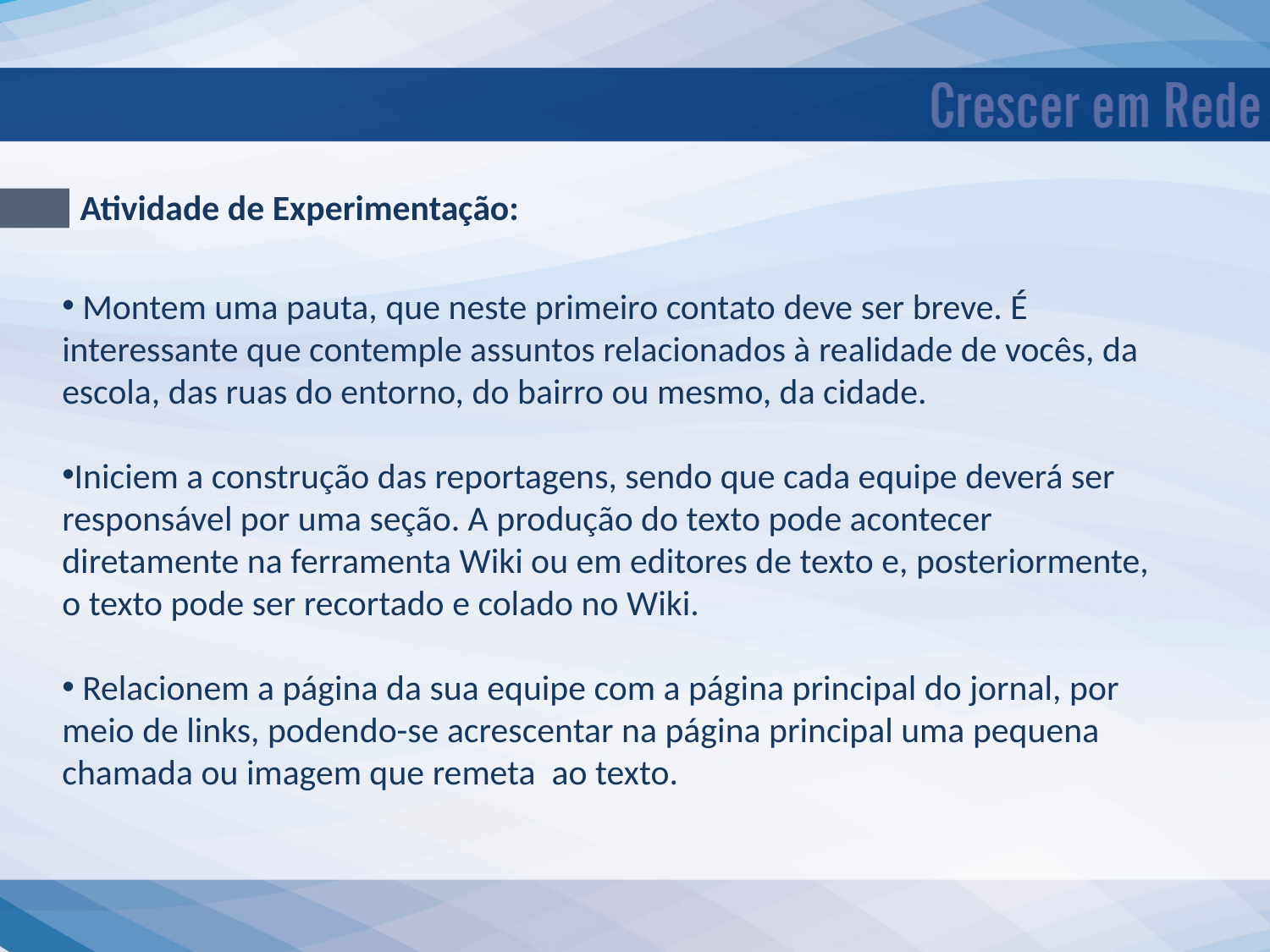

Atividade de Experimentação:

 Montem uma pauta, que neste primeiro contato deve ser breve. É interessante que contemple assuntos relacionados à realidade de vocês, da escola, das ruas do entorno, do bairro ou mesmo, da cidade.

Iniciem a construção das reportagens, sendo que cada equipe deverá ser responsável por uma seção. A produção do texto pode acontecer diretamente na ferramenta Wiki ou em editores de texto e, posteriormente, o texto pode ser recortado e colado no Wiki.

 Relacionem a página da sua equipe com a página principal do jornal, por meio de links, podendo-se acrescentar na página principal uma pequena chamada ou imagem que remeta  ao texto.